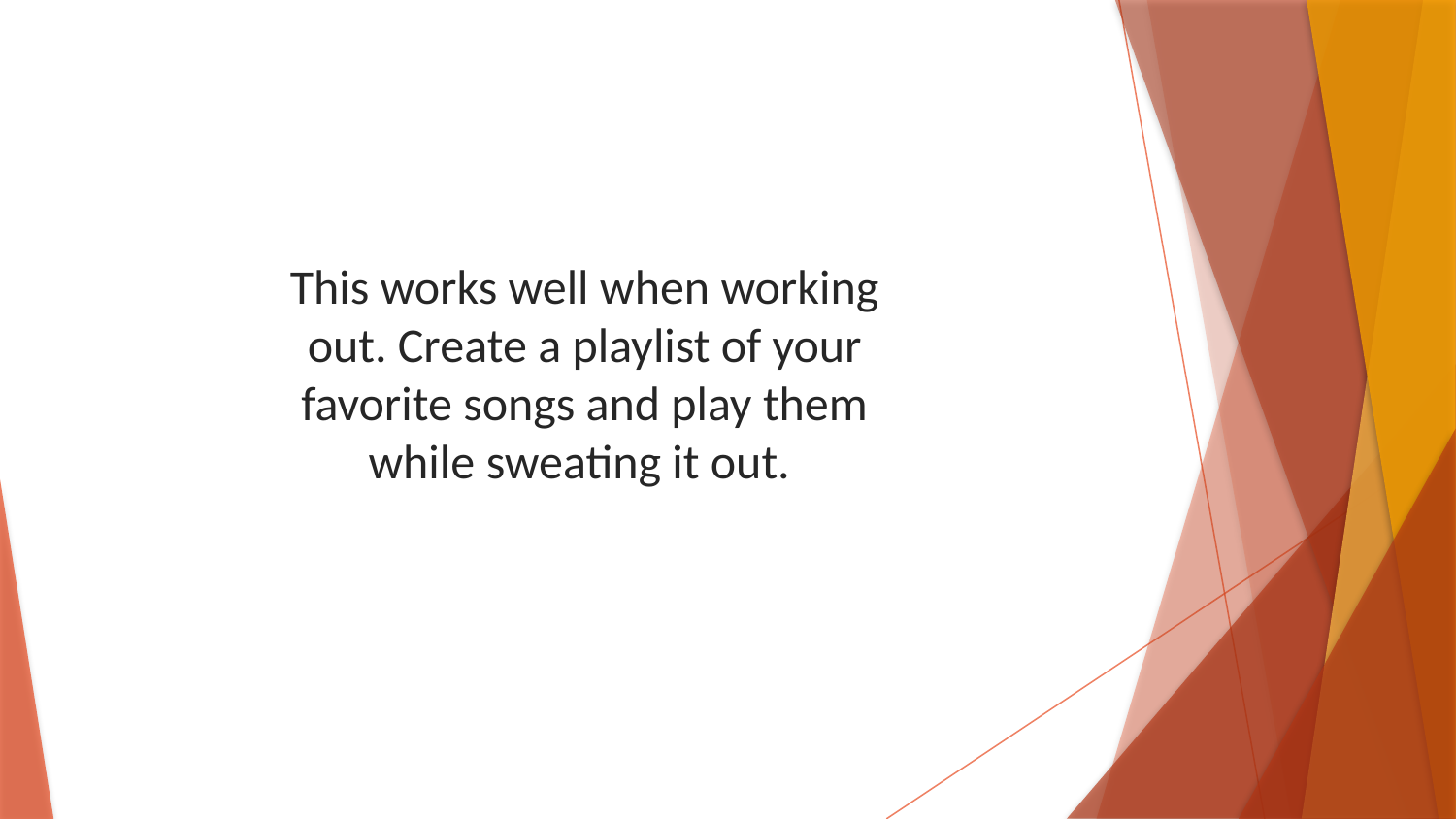

This works well when working out. Create a playlist of your favorite songs and play them while sweating it out.